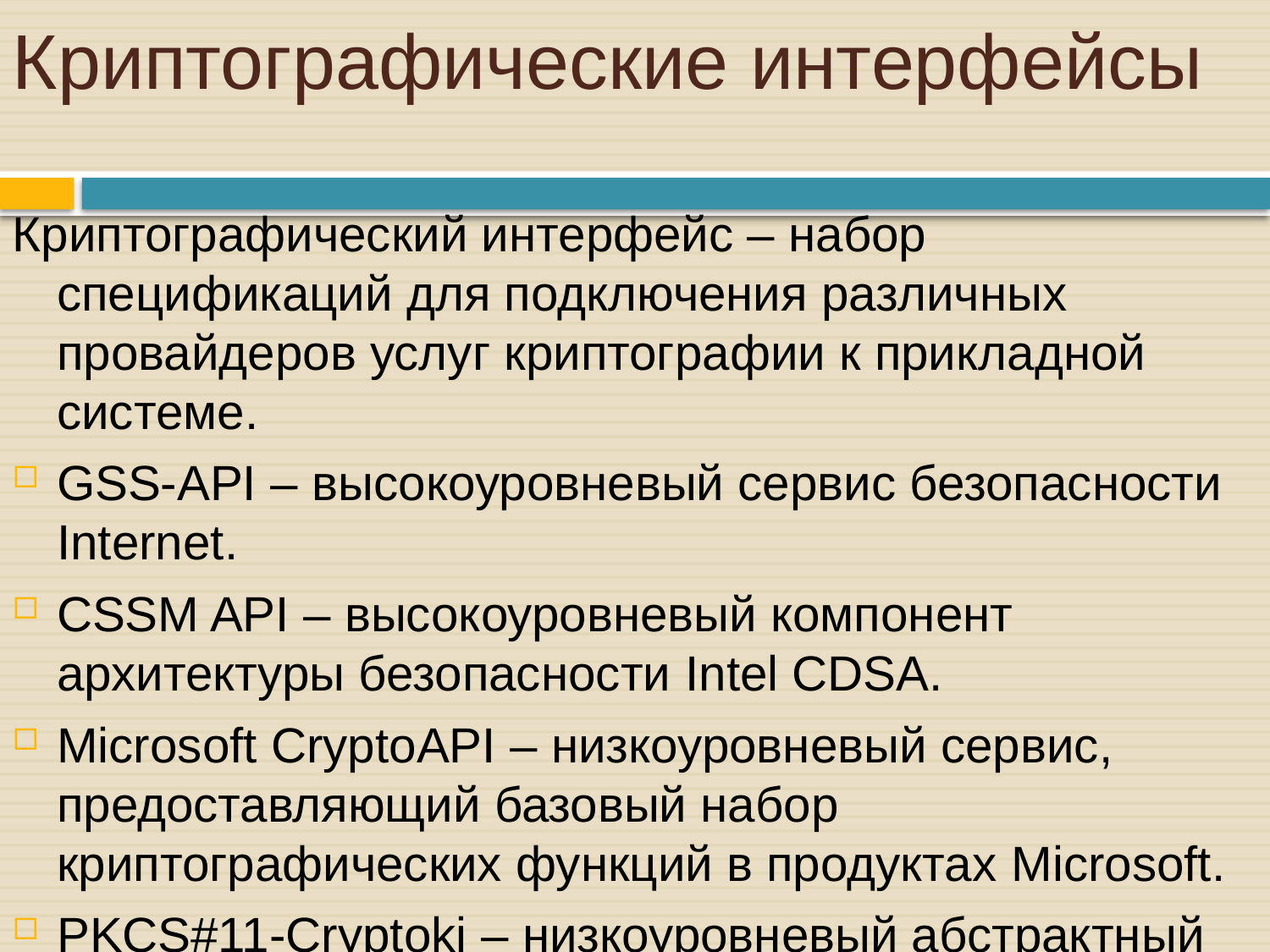

# Криптографические интерфейсы
Криптографический интерфейс – набор спецификаций для подключения различных провайдеров услуг криптографии к прикладной системе.
GSS-API – высокоуровневый сервис безопасности Internet.
CSSM API – высокоуровневый компонент архитектуры безопасности Intel CDSA.
Microsoft CryptoAPI – низкоуровневый сервис, предоставляющий базовый набор криптографических функций в продуктах Microsoft.
PKCS#11-Cryptoki – низкоуровневый абстрактный интерфейс доступа к криптографическому устройству.